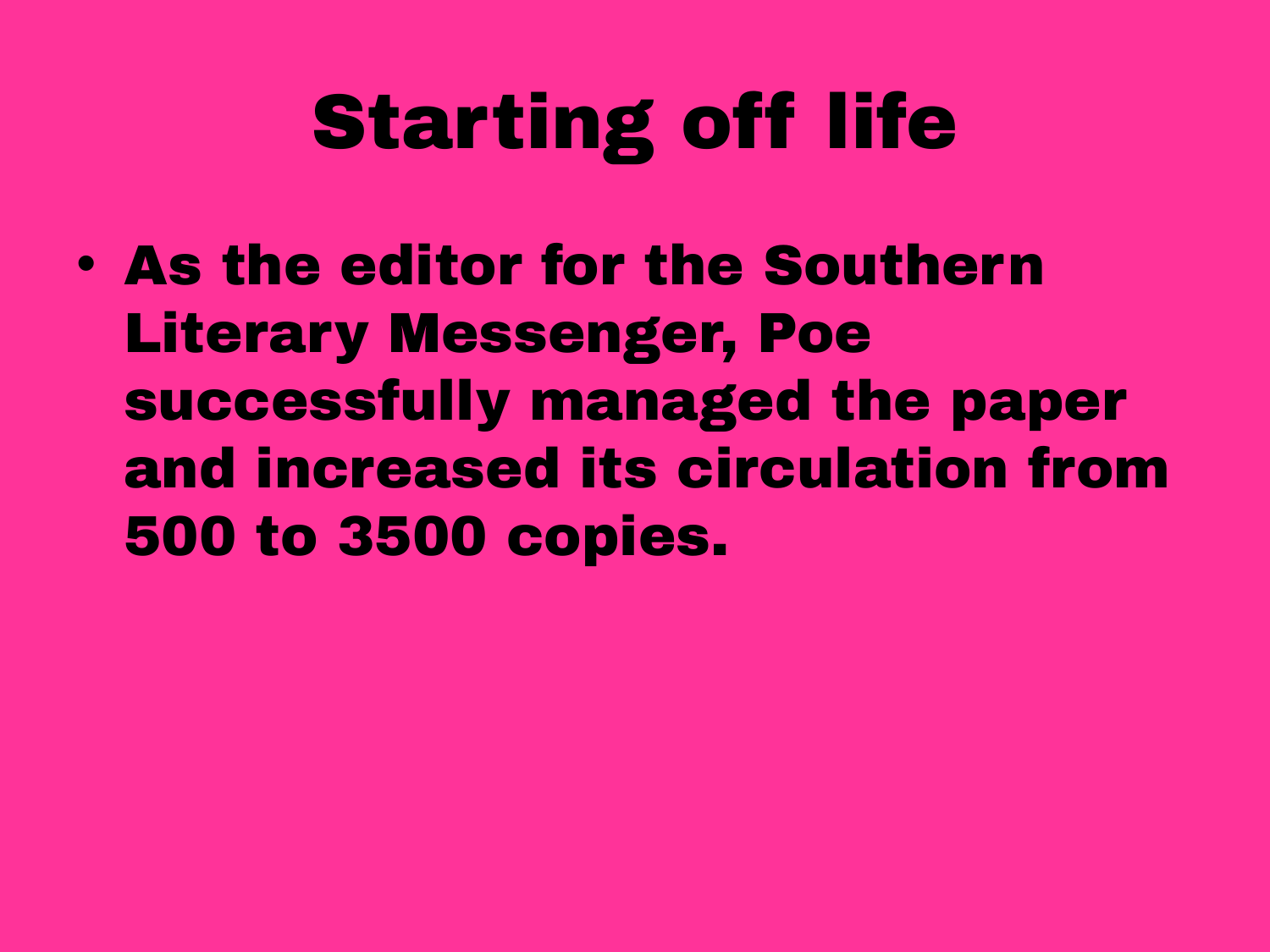

# Starting off life
As the editor for the Southern Literary Messenger, Poe successfully managed the paper and increased its circulation from 500 to 3500 copies.